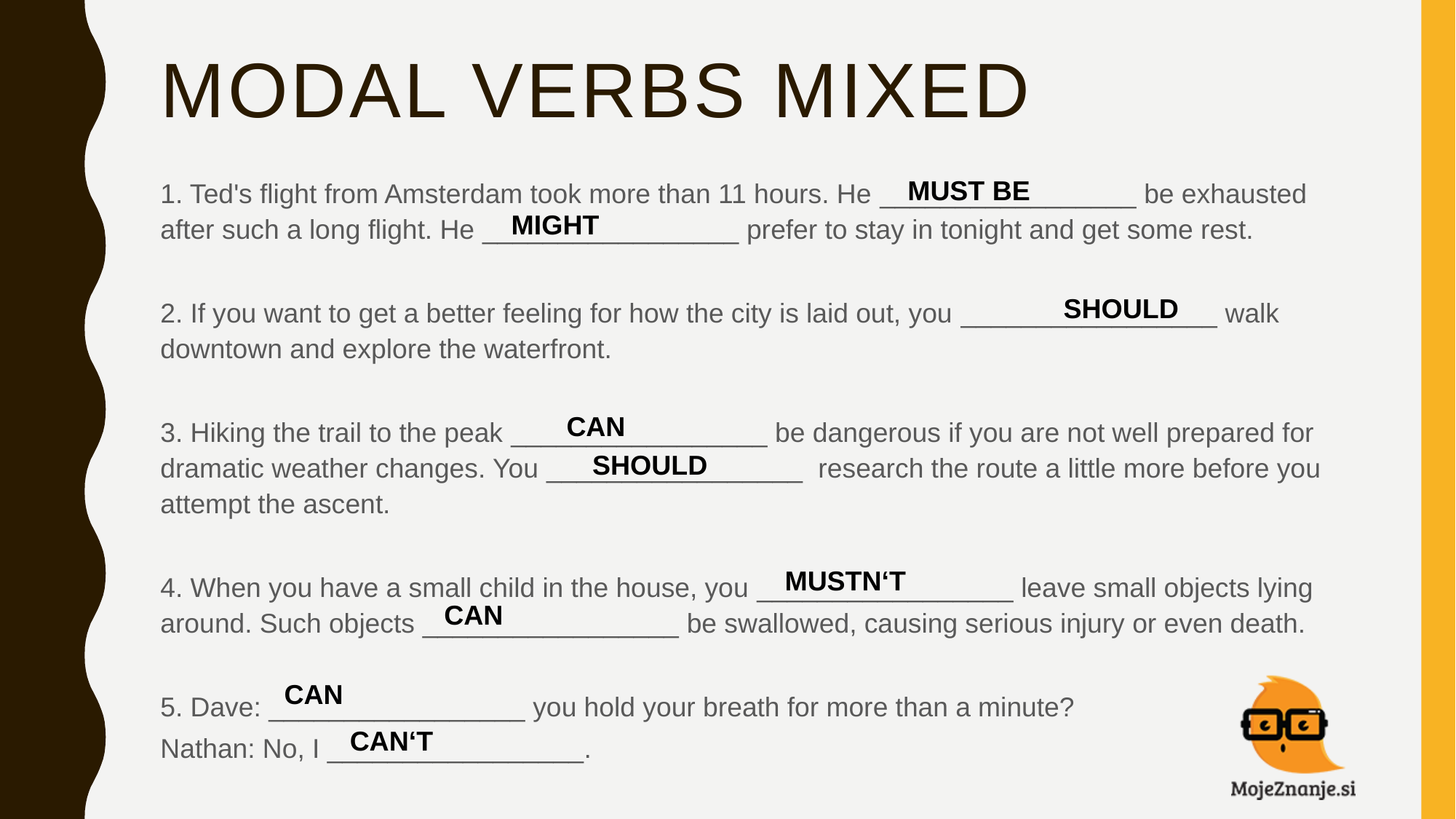

# MODAL VERBS MIXED
1. Ted's flight from Amsterdam took more than 11 hours. He _________________ be exhausted after such a long flight. He _________________ prefer to stay in tonight and get some rest.

2. If you want to get a better feeling for how the city is laid out, you _________________ walk downtown and explore the waterfront.

3. Hiking the trail to the peak _________________ be dangerous if you are not well prepared for dramatic weather changes. You _________________  research the route a little more before you attempt the ascent.

4. When you have a small child in the house, you _________________ leave small objects lying around. Such objects _________________ be swallowed, causing serious injury or even death.

5. Dave: _________________ you hold your breath for more than a minute?
Nathan: No, I _________________.

MUST BE
MIGHT
SHOULD
CAN
SHOULD
MUSTN‘T
CAN
CAN
CAN‘T